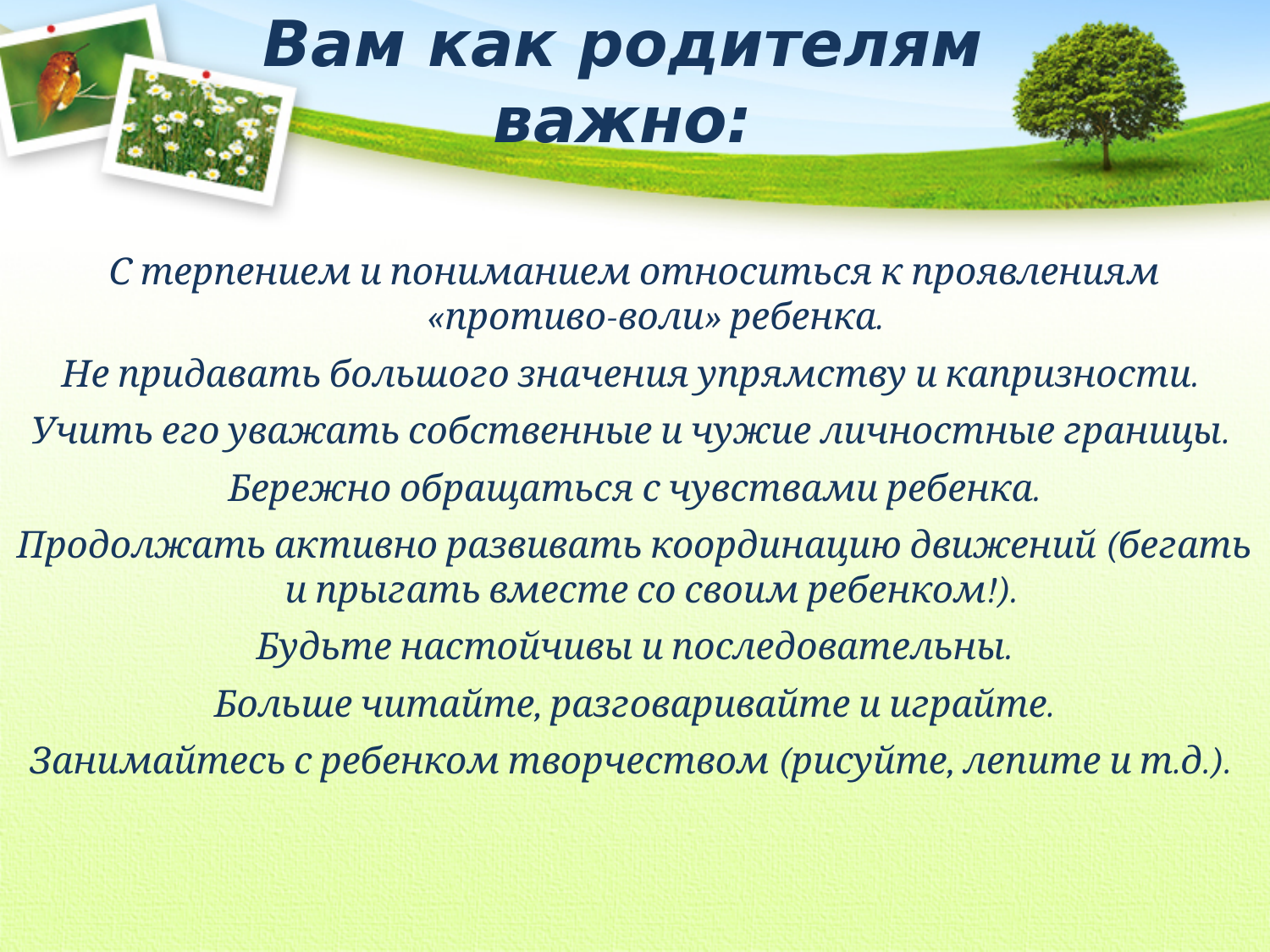

# Вам как родителям важно:

С терпением и пониманием относиться к проявлениям «противо-воли» ребенка.
Не придавать большого значения упрямству и капризности.
Учить его уважать собственные и чужие личностные границы.
Бережно обращаться с чувствами ребенка.
Продолжать активно развивать координацию движений (бегать и прыгать вместе со своим ребенком!).
Будьте настойчивы и последовательны.
Больше читайте, разговаривайте и играйте.
Занимайтесь с ребенком творчеством (рисуйте, лепите и т.д.).